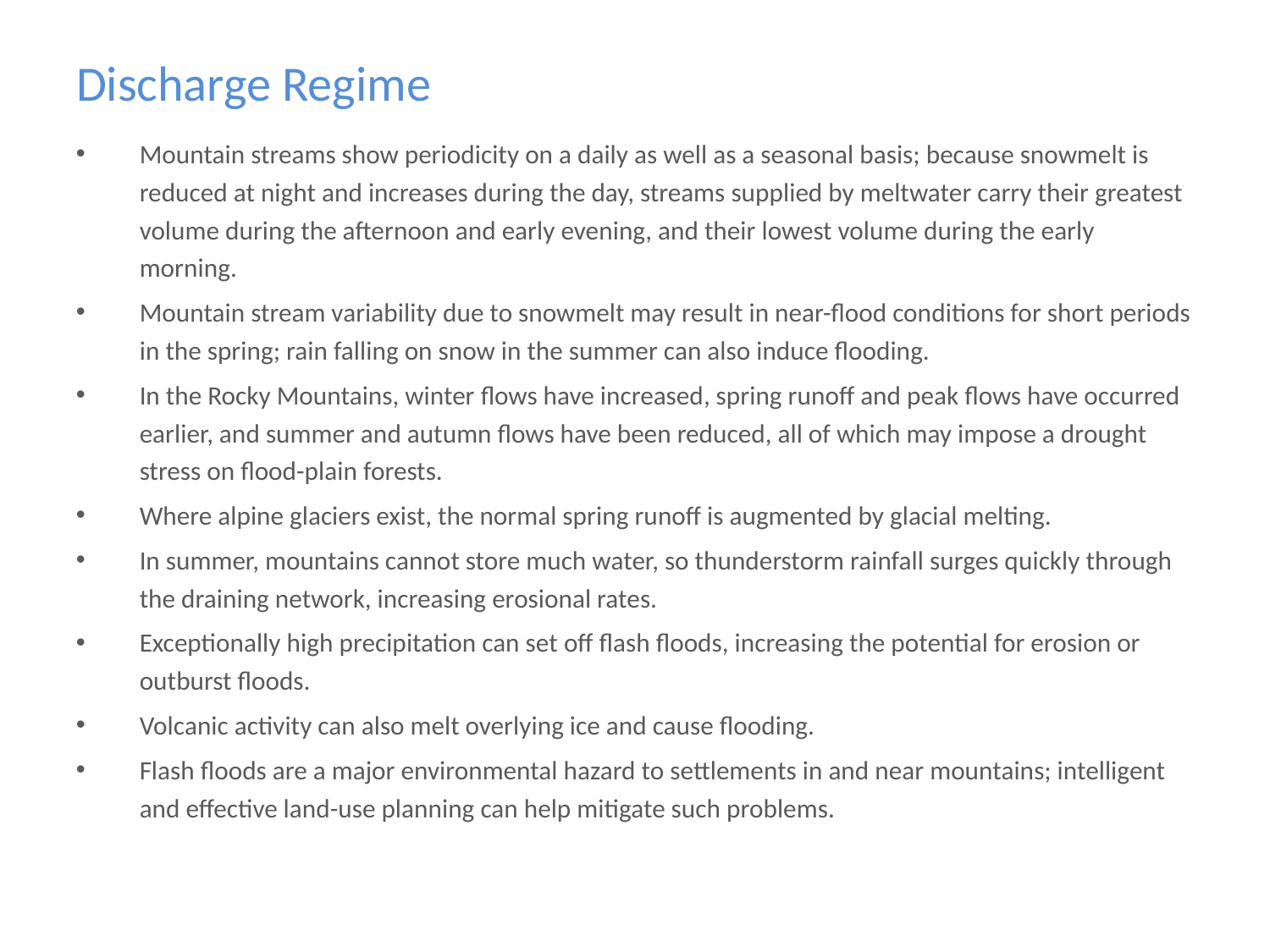

# Discharge Regime

Mountain streams show periodicity on a daily as well as a seasonal basis; because snowmelt is reduced at night and increases during the day, streams supplied by meltwater carry their greatest volume during the afternoon and early evening, and their lowest volume during the early morning.
Mountain stream variability due to snowmelt may result in near-flood conditions for short periods in the spring; rain falling on snow in the summer can also induce flooding.
In the Rocky Mountains, winter flows have increased, spring runoff and peak flows have occurred earlier, and summer and autumn flows have been reduced, all of which may impose a drought stress on flood-plain forests.
Where alpine glaciers exist, the normal spring runoff is augmented by glacial melting.
In summer, mountains cannot store much water, so thunderstorm rainfall surges quickly through the draining network, increasing erosional rates.
Exceptionally high precipitation can set off flash floods, increasing the potential for erosion or outburst floods.
Volcanic activity can also melt overlying ice and cause flooding.
Flash floods are a major environmental hazard to settlements in and near mountains; intelligent and effective land-use planning can help mitigate such problems.